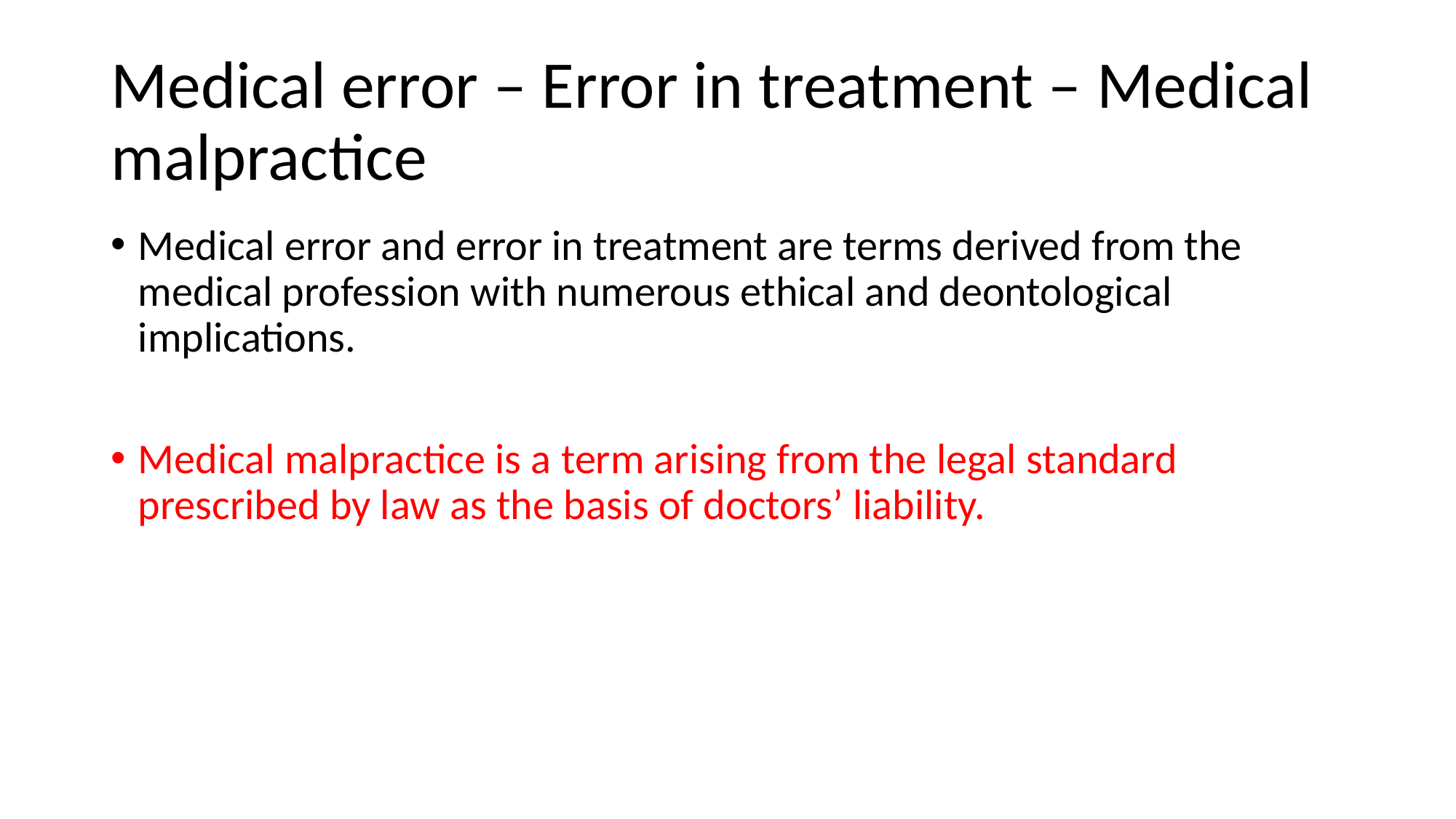

# Medical error – Error in treatment – Medical malpractice
Medical error and error in treatment are terms derived from the medical profession with numerous ethical and deontological implications.

Medical malpractice is a term arising from the legal standard prescribed by law as the basis of doctors’ liability.